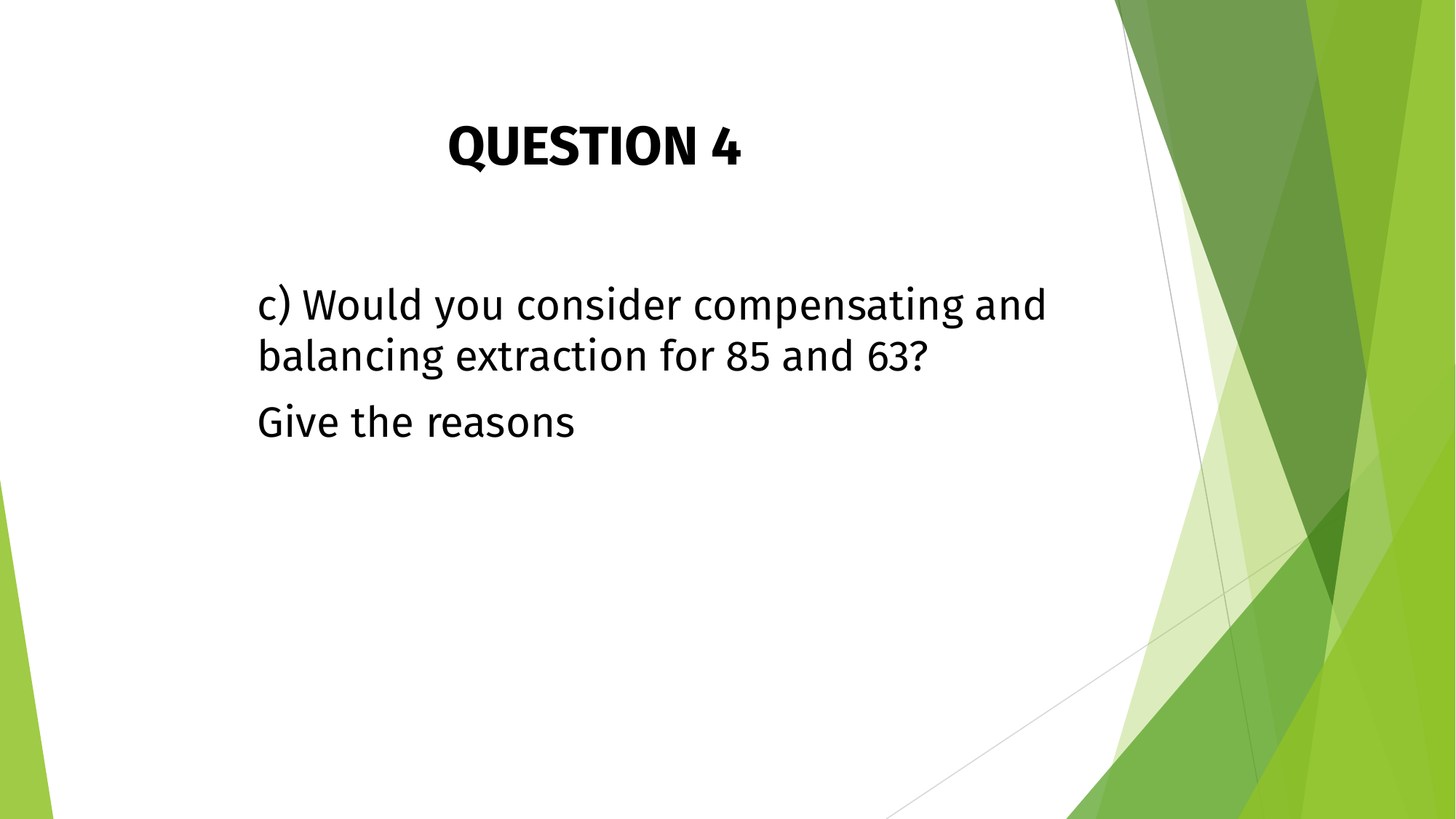

QUESTION 4
c) Would you consider compensating and balancing extraction for 85 and 63?
Give the reasons